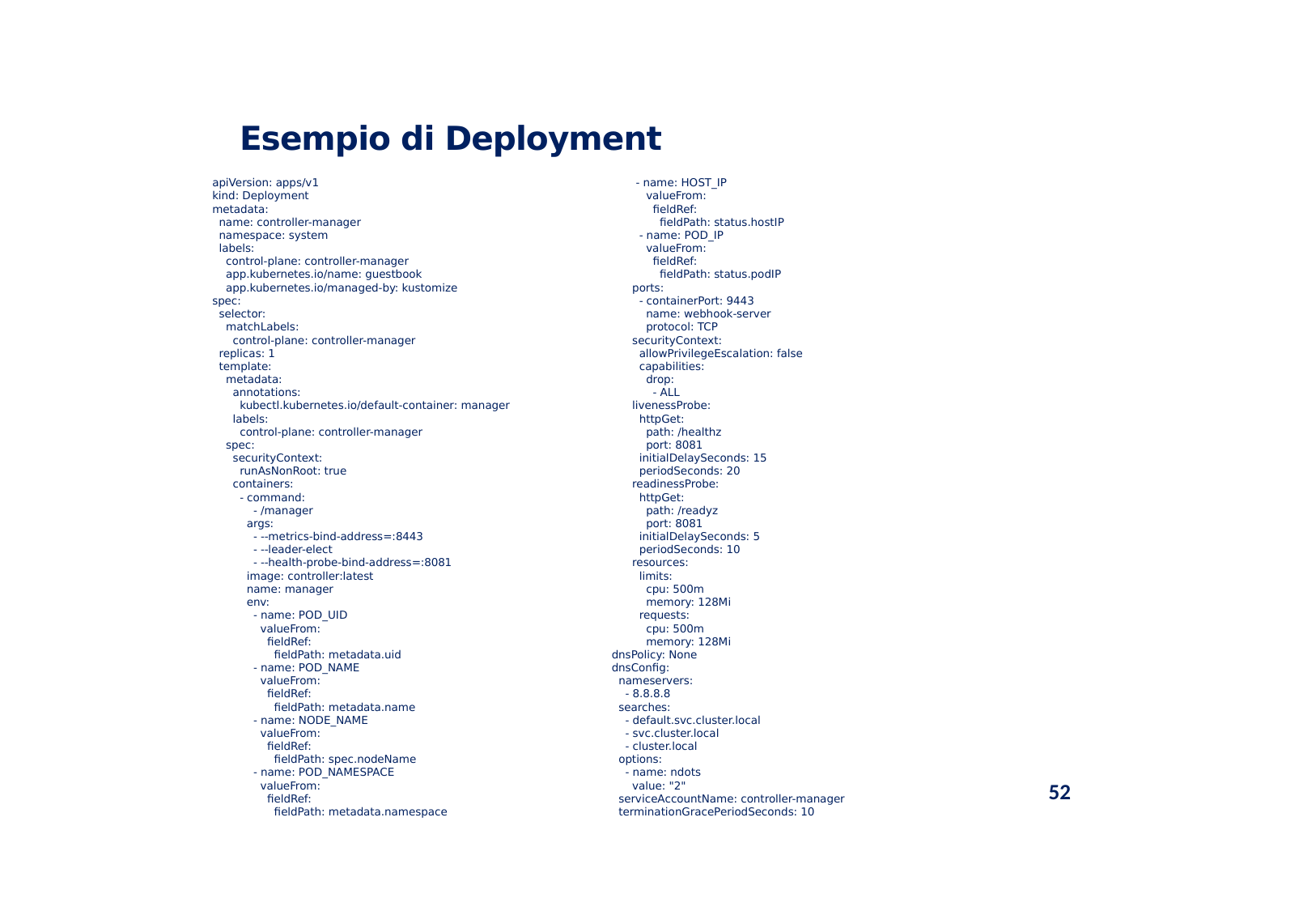

Esempio di Deployment
           - name: HOST_IP
              valueFrom:
                fieldRef:
                  fieldPath: status.hostIP
            - name: POD_IP
              valueFrom:
                fieldRef:
                  fieldPath: status.podIP
          ports:
            - containerPort: 9443
              name: webhook-server
              protocol: TCP
          securityContext:
            allowPrivilegeEscalation: false
            capabilities:
              drop:
                - ALL
          livenessProbe:
            httpGet:
              path: /healthz
              port: 8081
            initialDelaySeconds: 15
            periodSeconds: 20
          readinessProbe:
            httpGet:
              path: /readyz
              port: 8081
            initialDelaySeconds: 5
            periodSeconds: 10
          resources:
            limits:
              cpu: 500m
              memory: 128Mi
            requests:
              cpu: 500m
              memory: 128Mi
    dnsPolicy: None
    dnsConfig:
      nameservers:
        - 8.8.8.8
      searches:
        - default.svc.cluster.local
        - svc.cluster.local
        - cluster.local
      options:
        - name: ndots
          value: "2"
      serviceAccountName: controller-manager
      terminationGracePeriodSeconds: 10
apiVersion: apps/v1
kind: Deployment
metadata:
  name: controller-manager
  namespace: system
  labels:
    control-plane: controller-manager
    app.kubernetes.io/name: guestbook
    app.kubernetes.io/managed-by: kustomize
spec:
  selector:
    matchLabels:
      control-plane: controller-manager
  replicas: 1
  template:
    metadata:
      annotations:
        kubectl.kubernetes.io/default-container: manager
      labels:
        control-plane: controller-manager
    spec:
      securityContext:
        runAsNonRoot: true
      containers:
        - command:
            - /manager
          args:
            - --metrics-bind-address=:8443
            - --leader-elect
            - --health-probe-bind-address=:8081
          image: controller:latest
          name: manager
          env:
            - name: POD_UID
              valueFrom:
                fieldRef:
                  fieldPath: metadata.uid
            - name: POD_NAME
              valueFrom:
                fieldRef:
                  fieldPath: metadata.name
            - name: NODE_NAME
              valueFrom:
                fieldRef:
                  fieldPath: spec.nodeName
            - name: POD_NAMESPACE
              valueFrom:
                fieldRef:
                  fieldPath: metadata.namespace

52